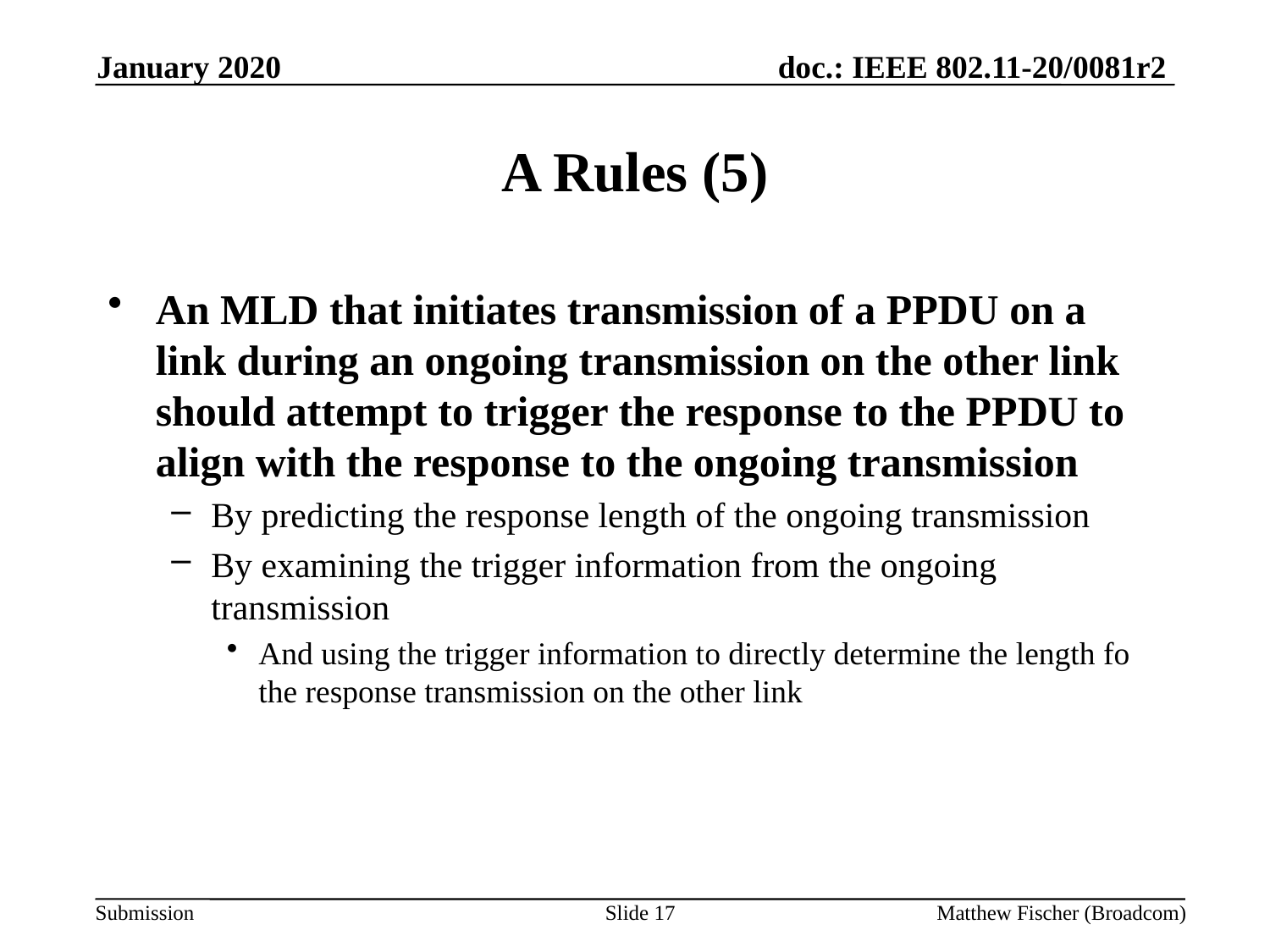

January 2020
# A Rules (5)
An MLD that initiates transmission of a PPDU on a link during an ongoing transmission on the other link should attempt to trigger the response to the PPDU to align with the response to the ongoing transmission
By predicting the response length of the ongoing transmission
By examining the trigger information from the ongoing transmission
And using the trigger information to directly determine the length fo the response transmission on the other link

Slide 17
Matthew Fischer (Broadcom)